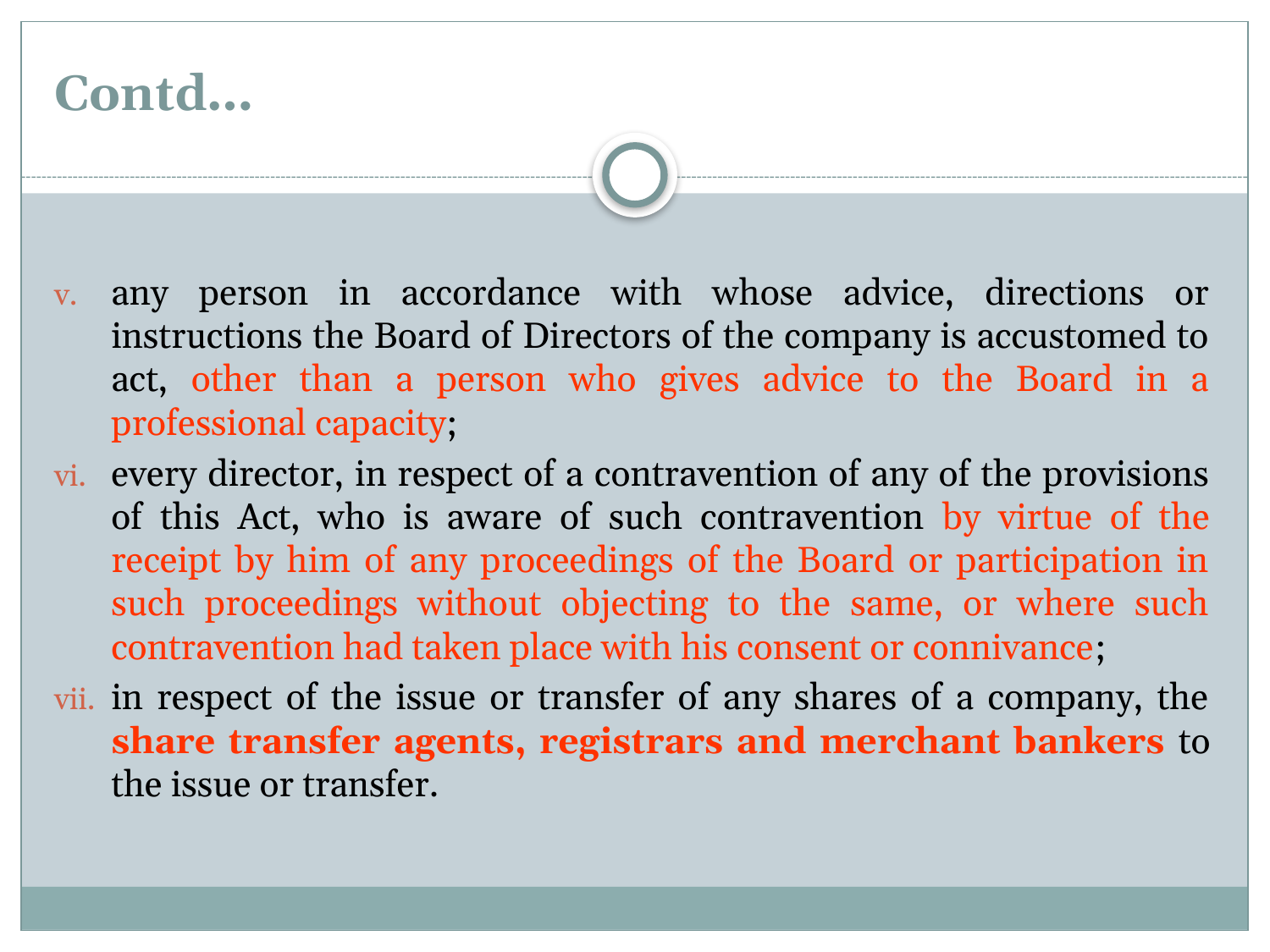

# Contd…

any person in accordance with whose advice, directions or instructions the Board of Directors of the company is accustomed to act, other than a person who gives advice to the Board in a professional capacity;
every director, in respect of a contravention of any of the provisions of this Act, who is aware of such contravention by virtue of the receipt by him of any proceedings of the Board or participation in such proceedings without objecting to the same, or where such contravention had taken place with his consent or connivance;
in respect of the issue or transfer of any shares of a company, the share transfer agents, registrars and merchant bankers to the issue or transfer.